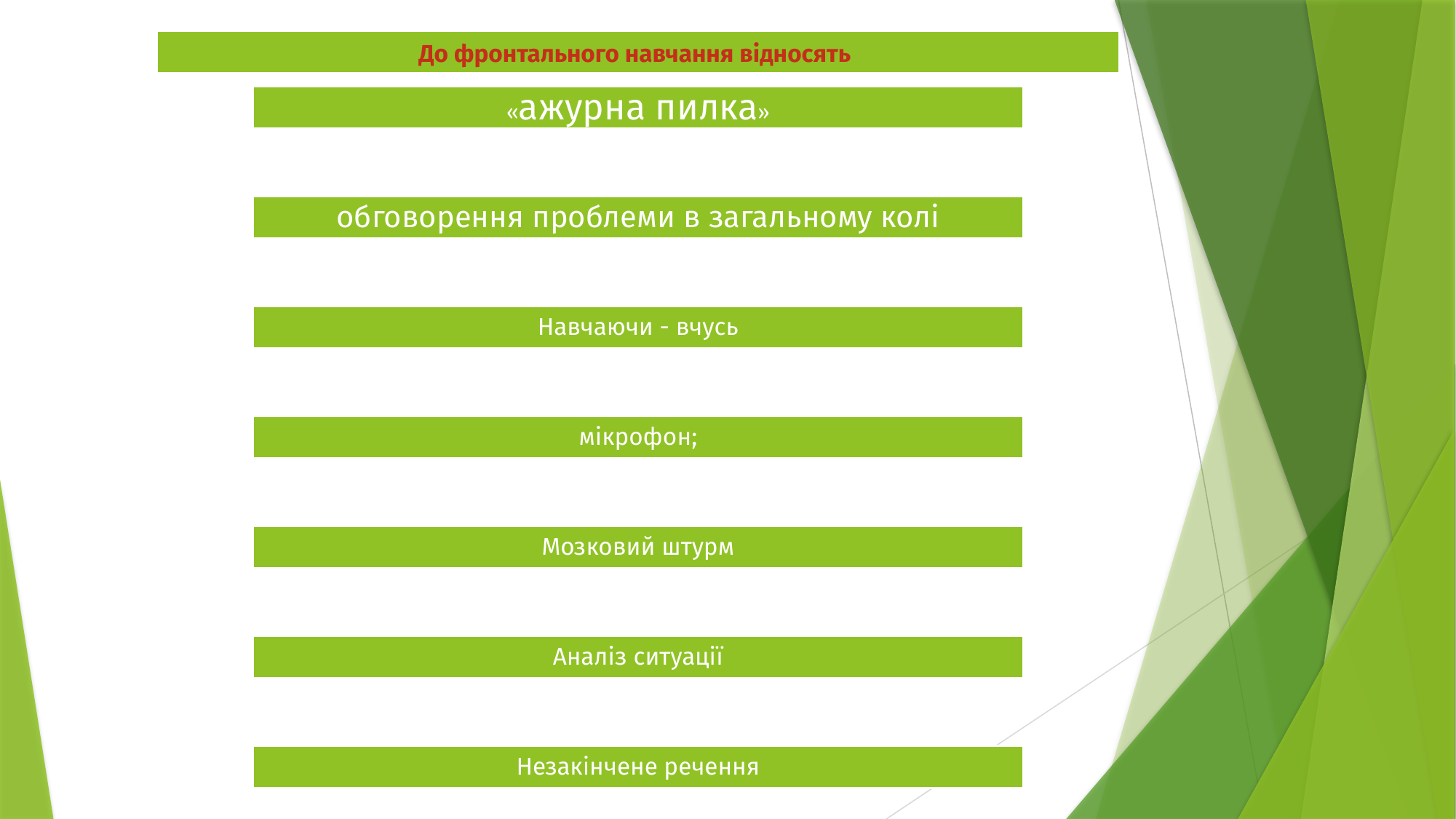

#
До фронтального навчання відносять
«ажурна пилка»
Навчаючи - вчусь
Мозковий штурм
обговорення проблеми в загальному колі
мікрофон;
Аналіз ситуації
Незакінчене речення